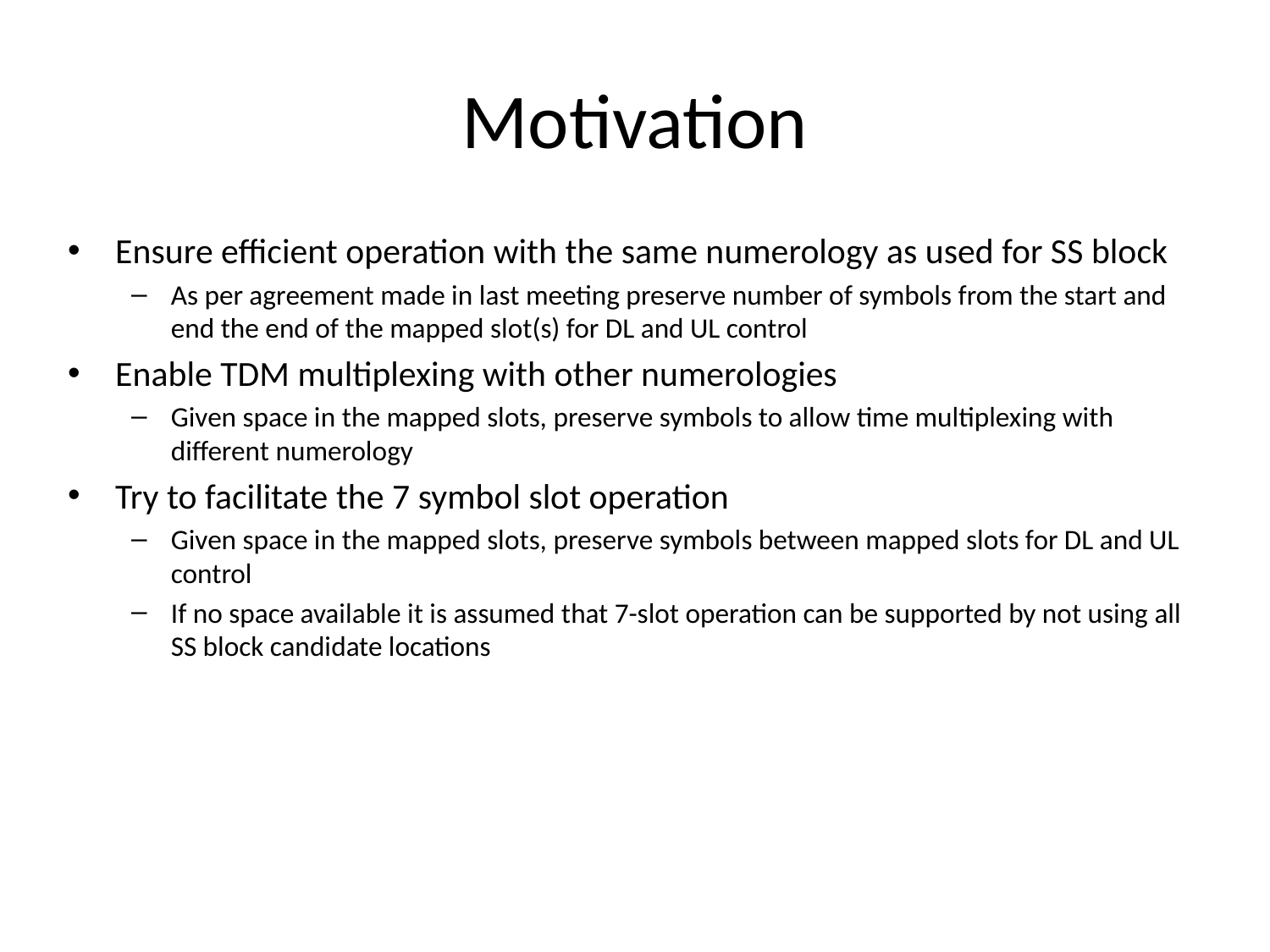

# Motivation
Ensure efficient operation with the same numerology as used for SS block
As per agreement made in last meeting preserve number of symbols from the start and end the end of the mapped slot(s) for DL and UL control
Enable TDM multiplexing with other numerologies
Given space in the mapped slots, preserve symbols to allow time multiplexing with different numerology
Try to facilitate the 7 symbol slot operation
Given space in the mapped slots, preserve symbols between mapped slots for DL and UL control
If no space available it is assumed that 7-slot operation can be supported by not using all SS block candidate locations